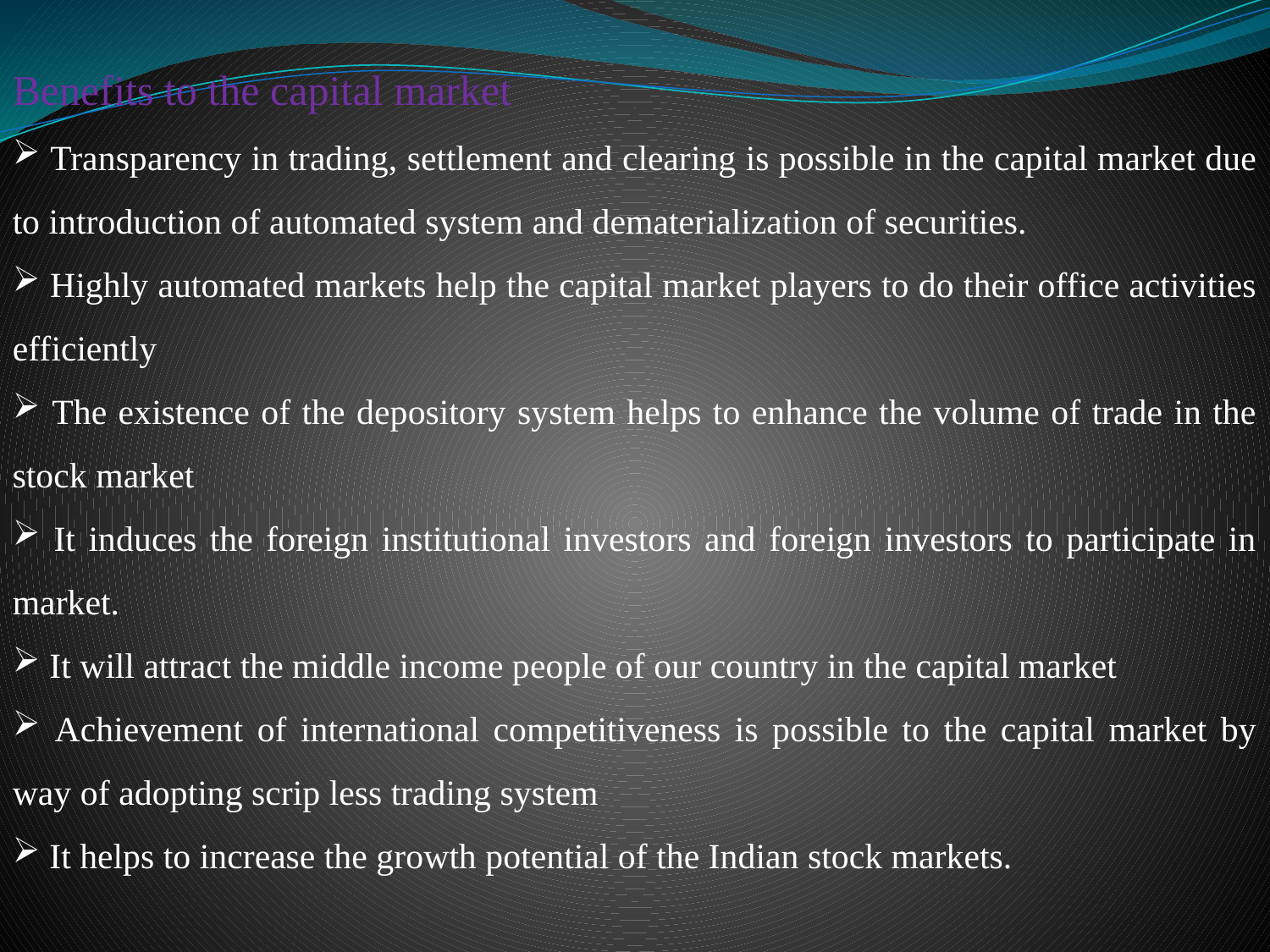

Benefits to the capital market
 Transparency in trading, settlement and clearing is possible in the capital market due to introduction of automated system and dematerialization of securities.
 Highly automated markets help the capital market players to do their office activities efficiently
 The existence of the depository system helps to enhance the volume of trade in the stock market
 It induces the foreign institutional investors and foreign investors to participate in market.
 It will attract the middle income people of our country in the capital market
 Achievement of international competitiveness is possible to the capital market by way of adopting scrip less trading system
 It helps to increase the growth potential of the Indian stock markets.